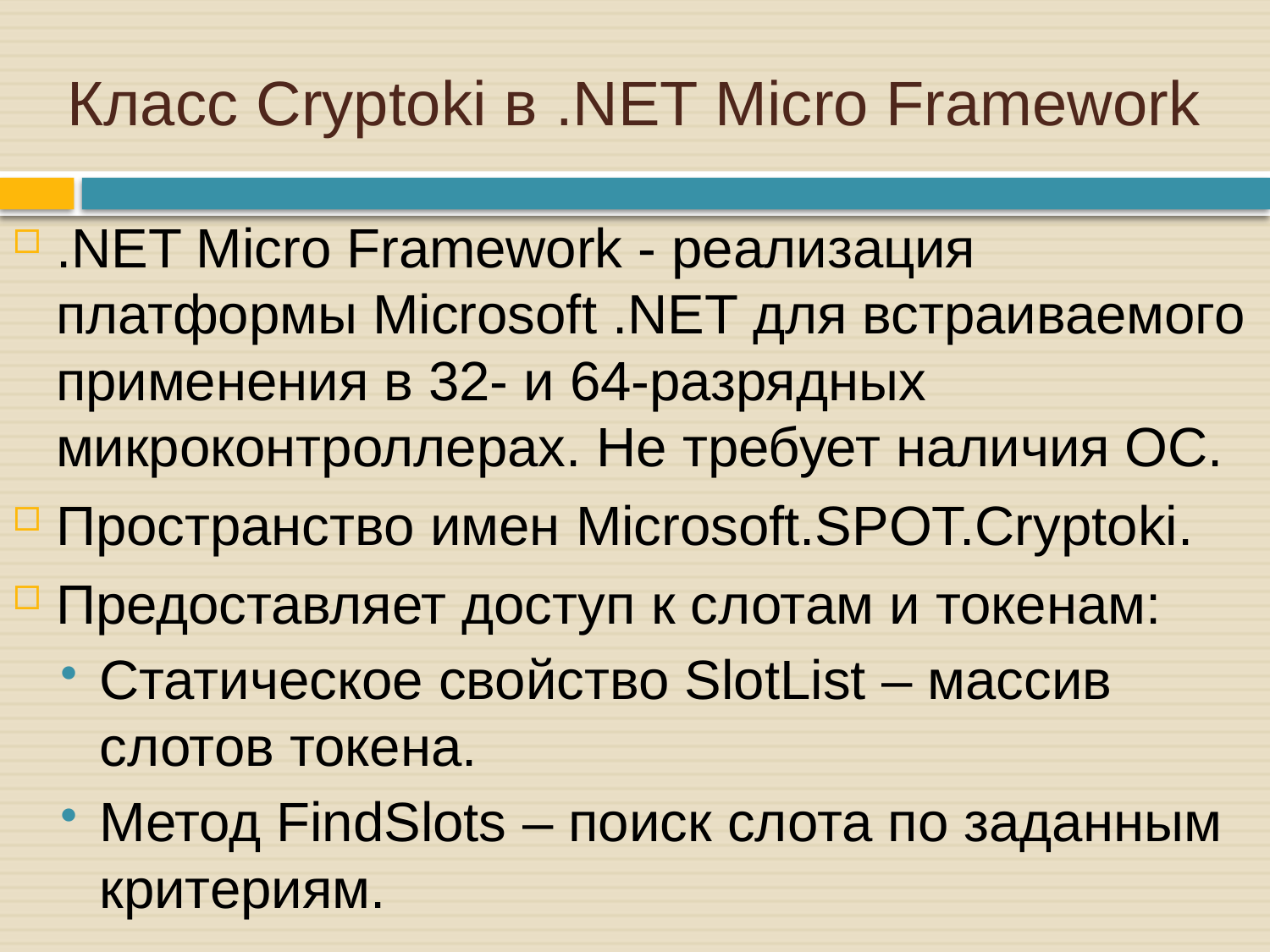

# Класс Cryptoki в .NET Micro Framework
.NET Micro Framework - реализация платформы Microsoft .NET для встраиваемого применения в 32- и 64-разрядных микроконтроллерах. Не требует наличия ОС.
Пространство имен Microsoft.SPOT.Cryptoki.
Предоставляет доступ к слотам и токенам:
Статическое свойство SlotList – массив слотов токена.
Метод FindSlots – поиск слота по заданным критериям.